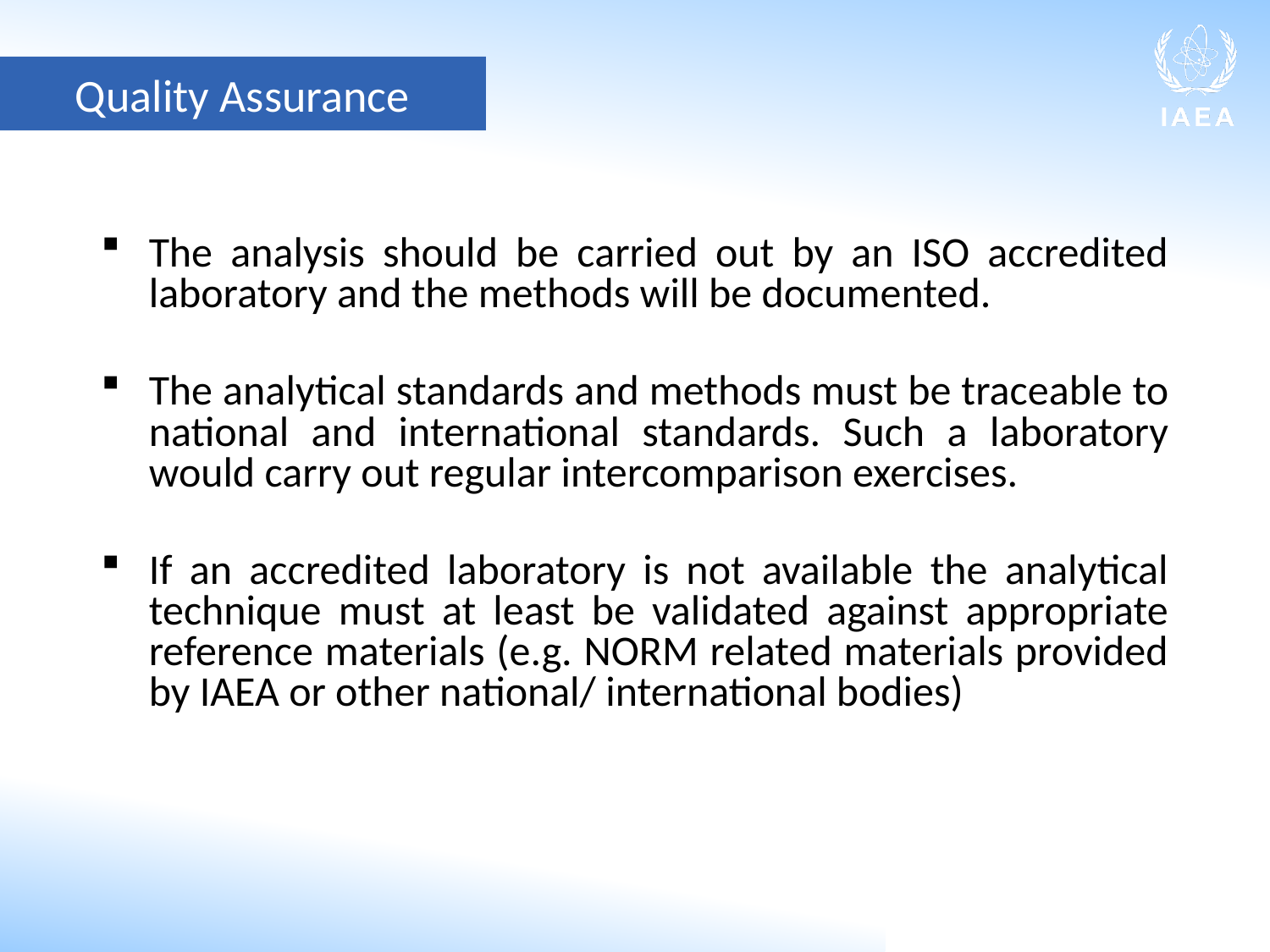

Quality Assurance
The analysis should be carried out by an ISO accredited laboratory and the methods will be documented.

The analytical standards and methods must be traceable to national and international standards. Such a laboratory would carry out regular intercomparison exercises.

If an accredited laboratory is not available the analytical technique must at least be validated against appropriate reference materials (e.g. NORM related materials provided by IAEA or other national/ international bodies)